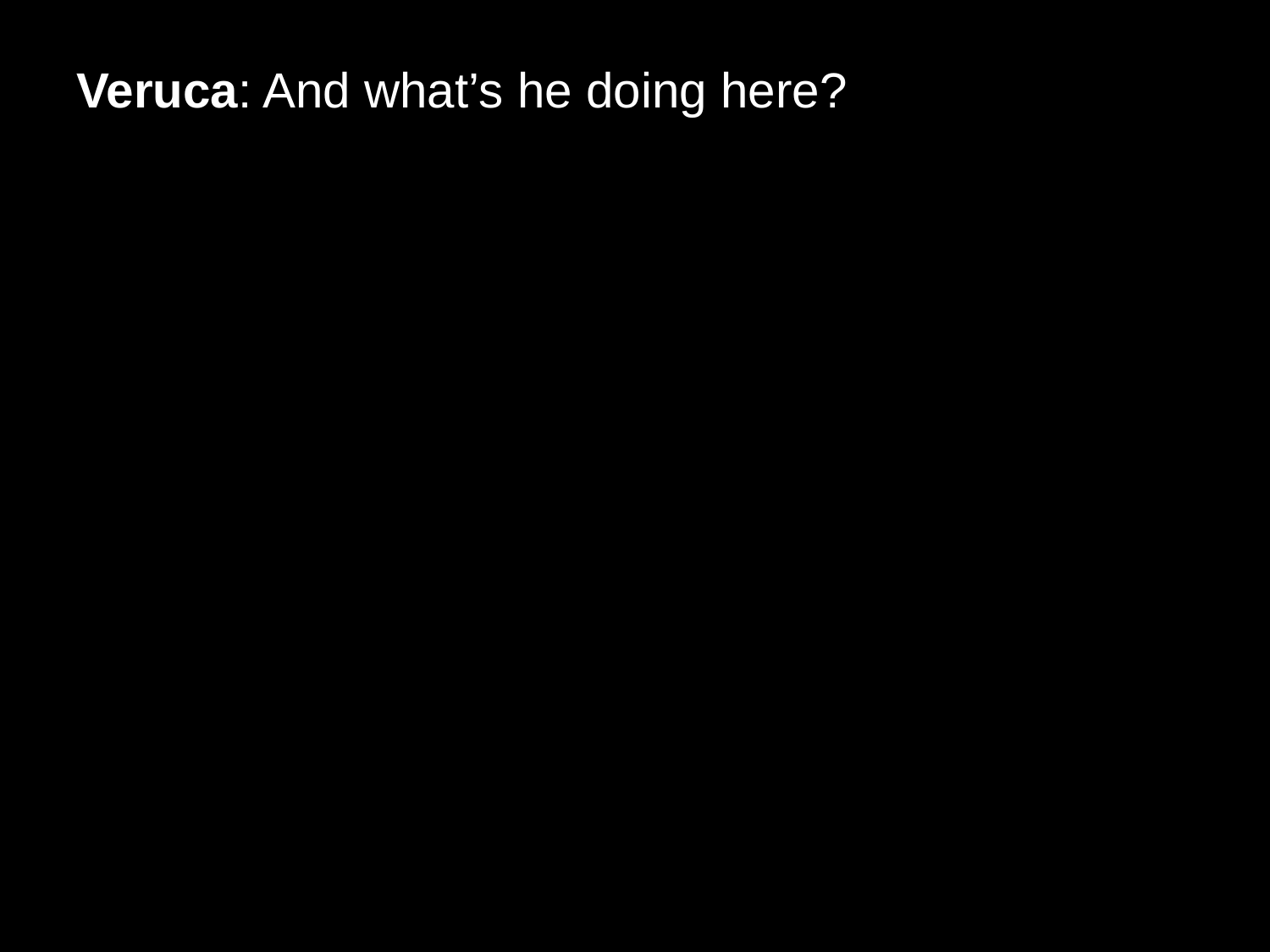

# Veruca: And what’s he doing here?